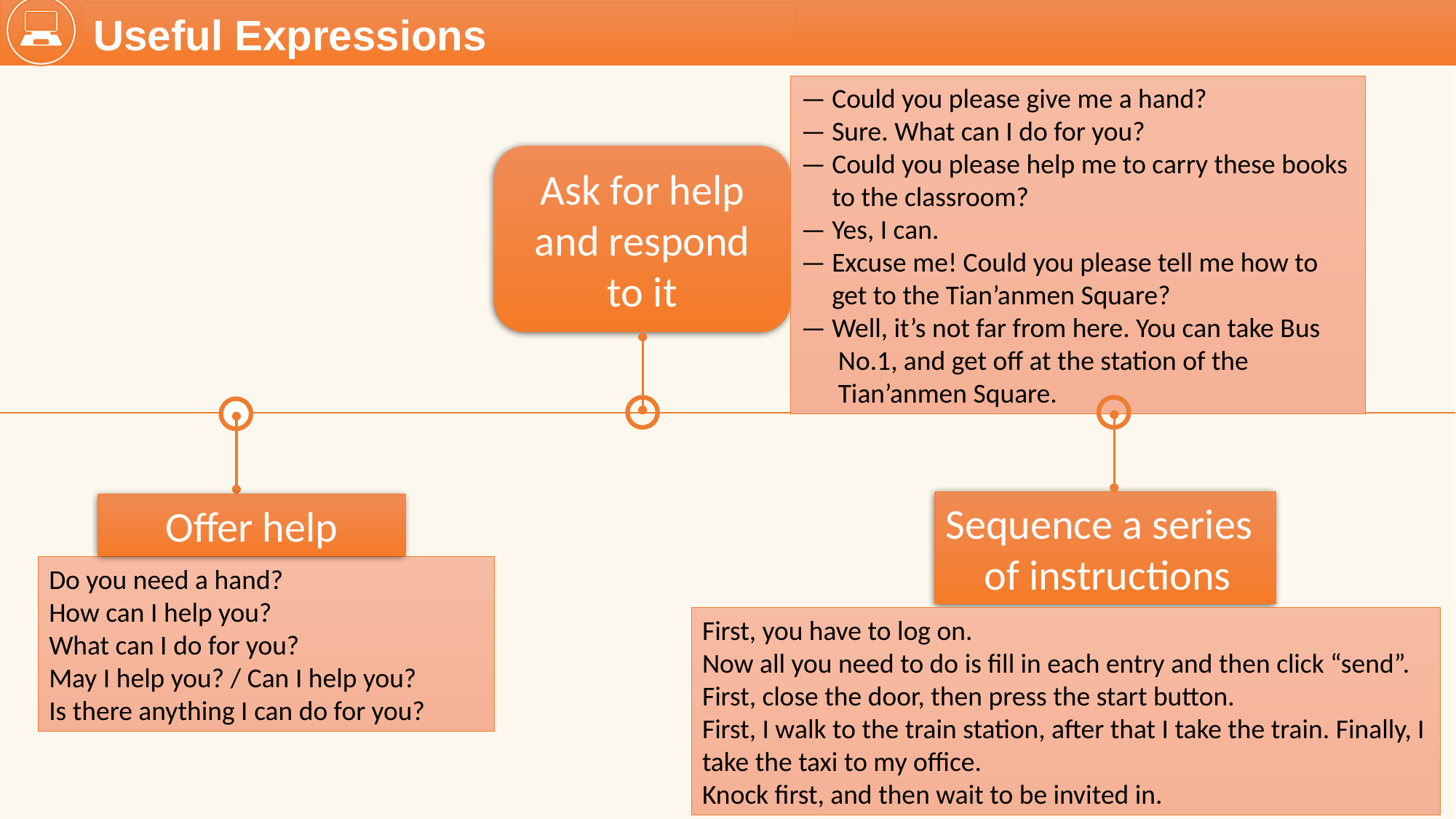

Useful Expressions
— Could you please give me a hand?
— Sure. What can I do for you?
— Could you please help me to carry these books
     to the classroom?
— Yes, I can.
— Excuse me! Could you please tell me how to
     get to the Tian’anmen Square?
— Well, it’s not far from here. You can take Bus
      No.1, and get off at the station of the
      Tian’anmen Square.
Ask for help and respond to it

Sequence a series
    of instructions
First, you have to log on.
Now all you need to do is fill in each entry and then click “send”.
First, close the door, then press the start button.
First, I walk to the train station, after that I take the train. Finally, I take the taxi to my office.
Knock first, and then wait to be invited in.
Offer help
Do you need a hand?
How can I help you?
What can I do for you?
May I help you? / Can I help you?
Is there anything I can do for you?